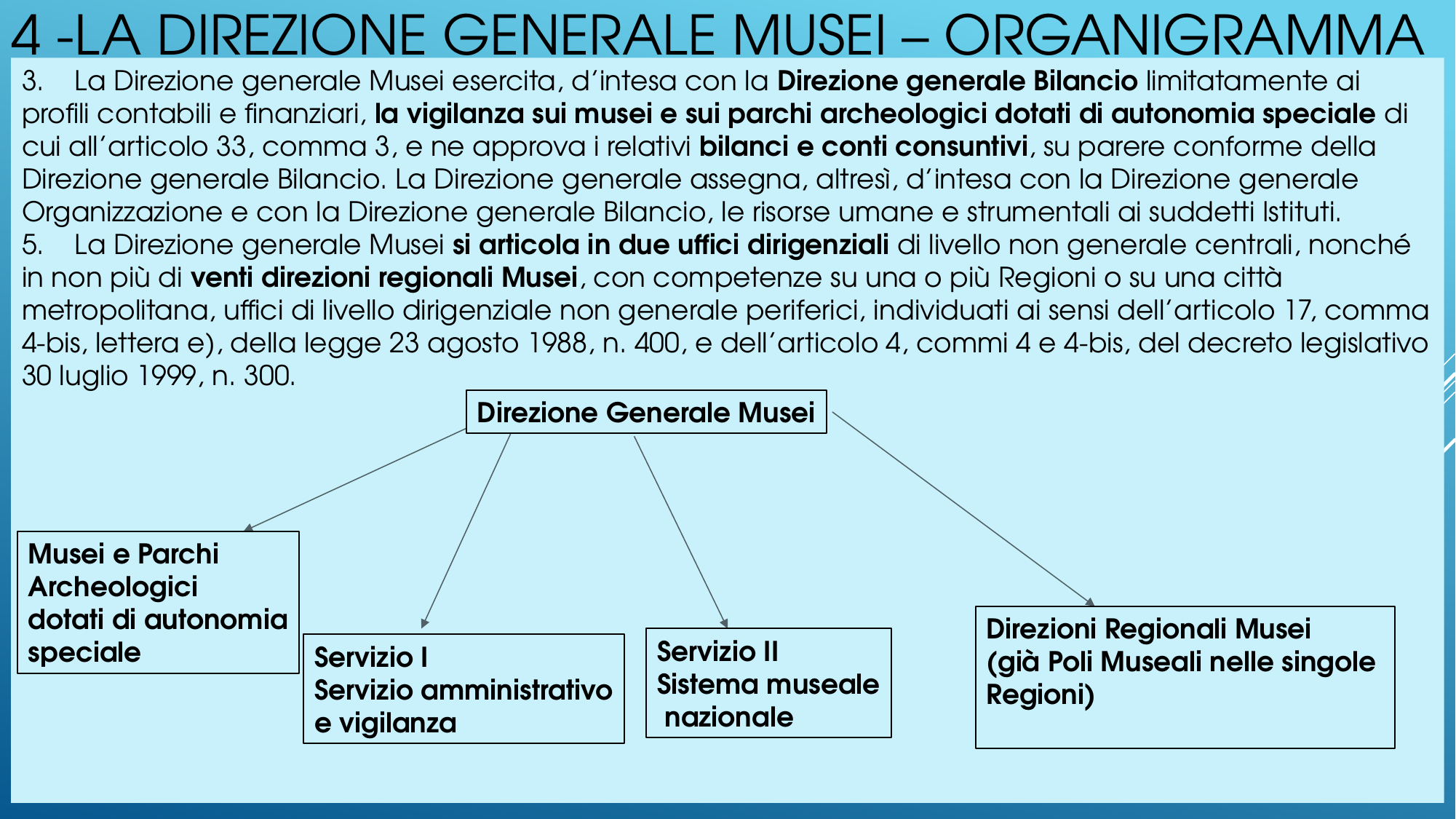

# 4 -LA DIREZIONE GENERALE musei – ORGANIGRAMMA
3.    La Direzione generale Musei esercita, d’intesa con la Direzione generale Bilancio limitatamente ai profili contabili e finanziari, la vigilanza sui musei e sui parchi archeologici dotati di autonomia speciale di cui all’articolo 33, comma 3, e ne approva i relativi bilanci e conti consuntivi, su parere conforme della Direzione generale Bilancio. La Direzione generale assegna, altresì, d’intesa con la Direzione generale Organizzazione e con la Direzione generale Bilancio, le risorse umane e strumentali ai suddetti Istituti.
5.    La Direzione generale Musei si articola in due uffici dirigenziali di livello non generale centrali, nonché in non più di venti direzioni regionali Musei, con competenze su una o più Regioni o su una città metropolitana, uffici di livello dirigenziale non generale periferici, individuati ai sensi dell’articolo 17, comma 4-bis, lettera e), della legge 23 agosto 1988, n. 400, e dell’articolo 4, commi 4 e 4-bis, del decreto legislativo 30 luglio 1999, n. 300.

Direzione Generale Musei
Musei e Parchi
Archeologici
dotati di autonomia
speciale
Direzioni Regionali Musei
(già Poli Museali nelle singole
Regioni)

Servizio II
Sistema museale
 nazionale
Servizio I
Servizio amministrativo
e vigilanza